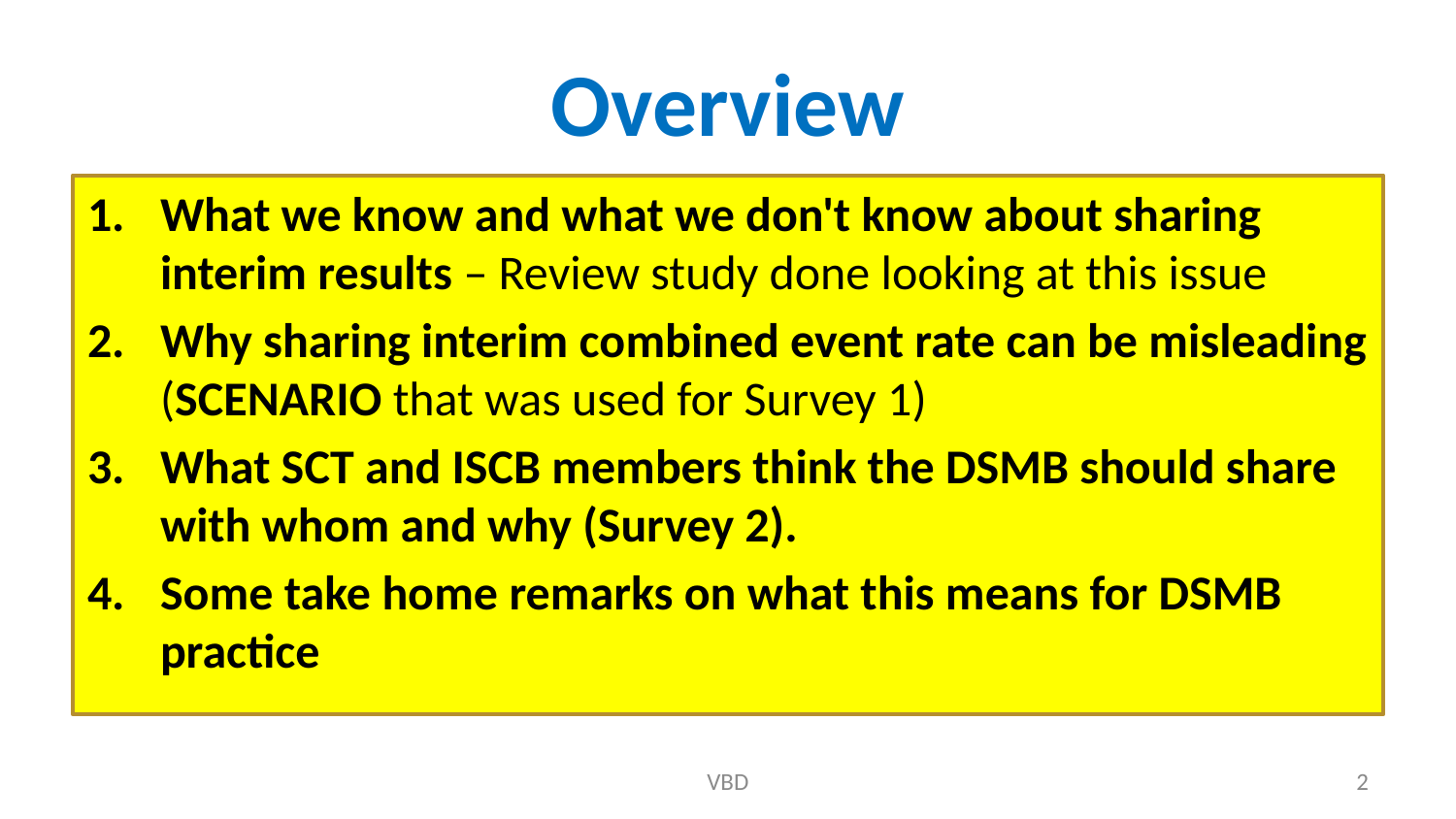

# Overview
What we know and what we don't know about sharing interim results – Review study done looking at this issue
Why sharing interim combined event rate can be misleading (SCENARIO that was used for Survey 1)
What SCT and ISCB members think the DSMB should share with whom and why (Survey 2).
Some take home remarks on what this means for DSMB practice

VBD
2